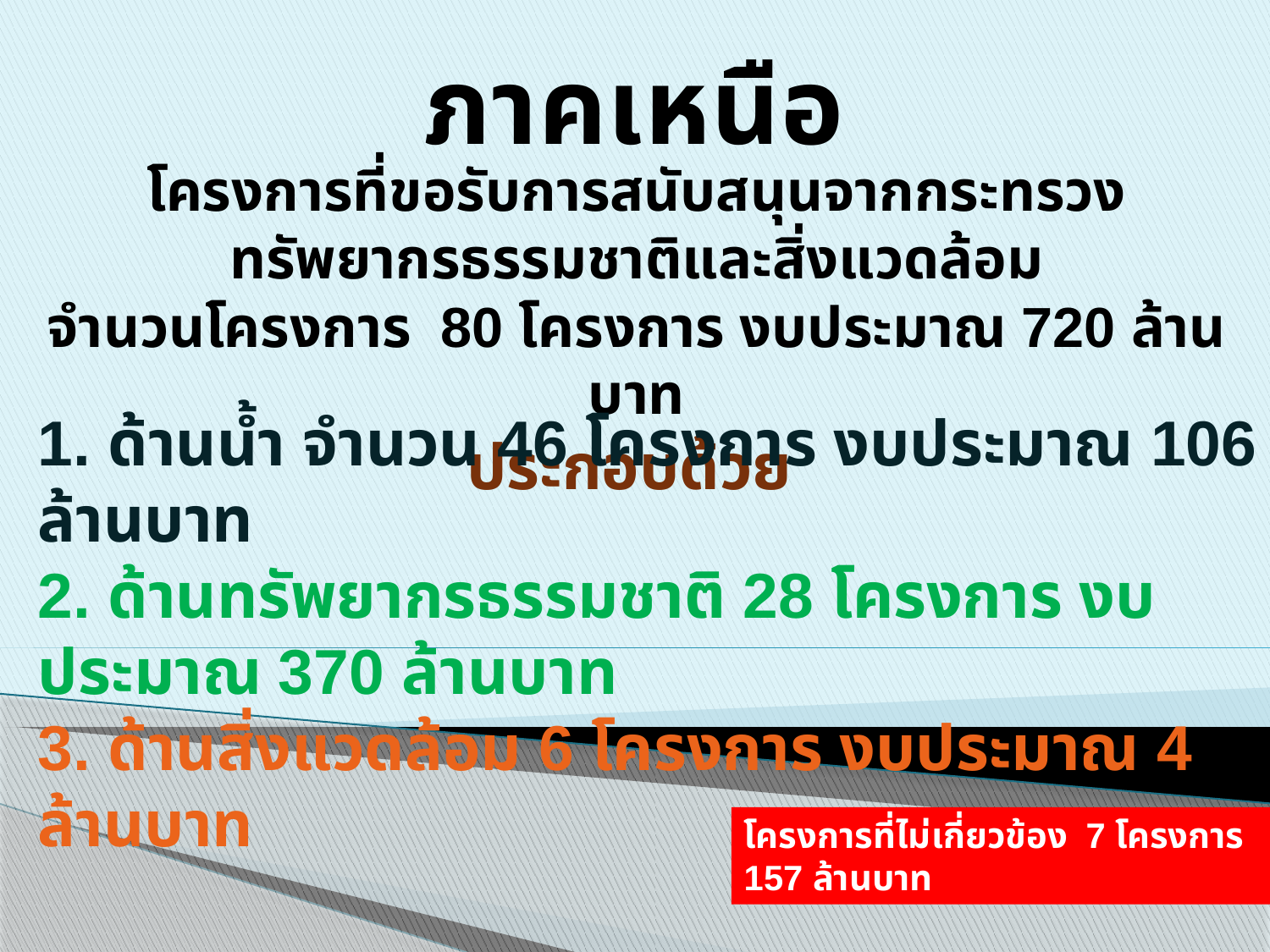

ภาคเหนือ
โครงการที่ขอรับการสนับสนุนจากกระทรวงทรัพยากรธรรมชาติและสิ่งแวดล้อม
จำนวนโครงการ  80 โครงการ งบประมาณ 720 ล้านบาท
ประกอบด้วย
1. ด้านน้ำ จำนวน 46 โครงการ งบประมาณ 106 ล้านบาท
2. ด้านทรัพยากรธรรมชาติ 28 โครงการ งบประมาณ 370 ล้านบาท
3. ด้านสิ่งแวดล้อม 6 โครงการ งบประมาณ 4 ล้านบาท
โครงการที่ไม่เกี่ยวข้อง  7 โครงการ 157 ล้านบาท